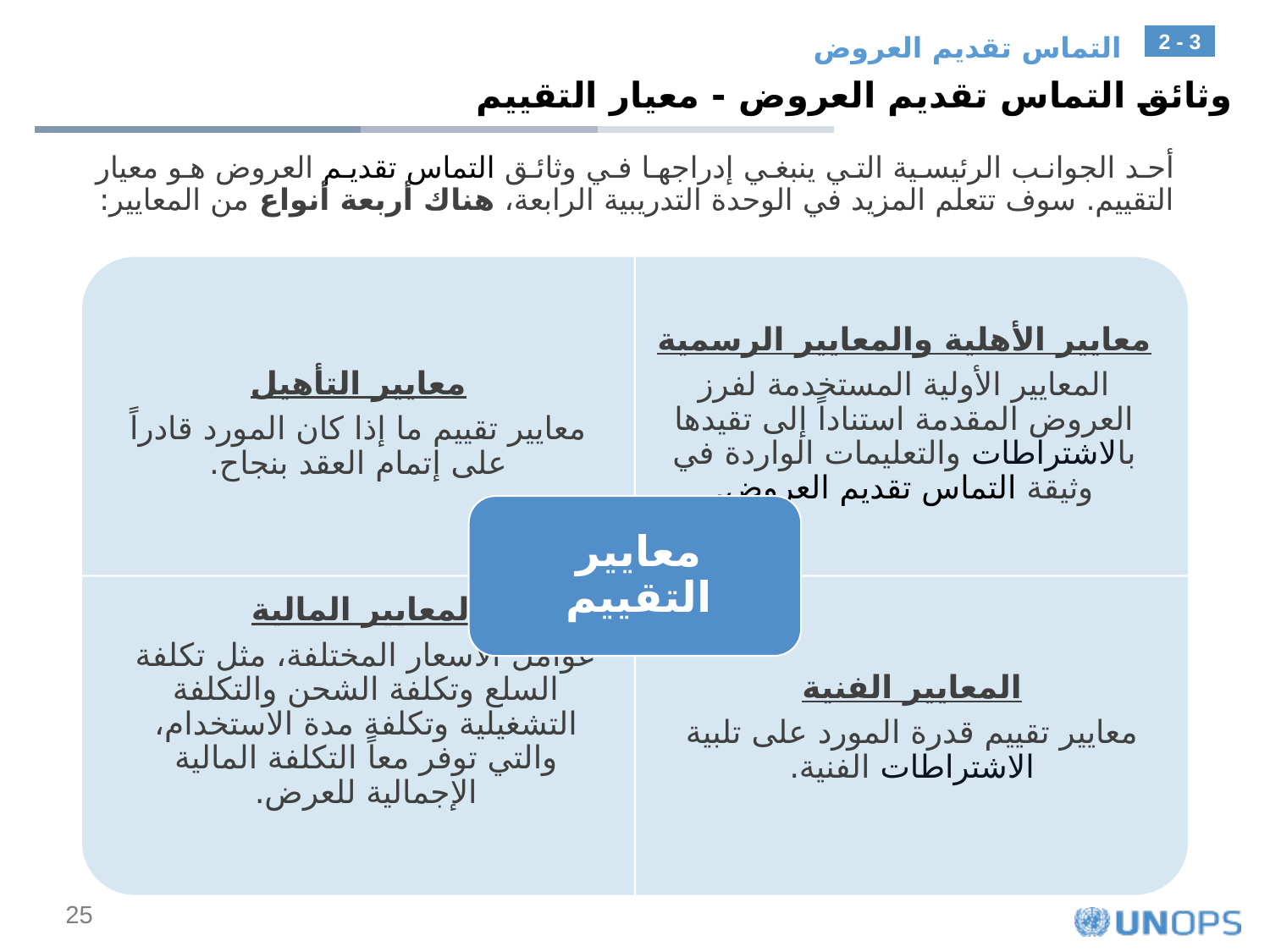

2 - 3
التماس تقديم العروض

وثائق التماس تقديم العروض - معيار التقييم

أحد الجوانب الرئيسية التي ينبغي إدراجها في وثائق التماس تقديم العروض هو معيار التقييم. سوف تتعلم المزيد في الوحدة التدريبية الرابعة، هناك أربعة أنواع من المعايير:
معايير التأهيل
معايير تقييم ما إذا كان المورد قادراً على إتمام العقد بنجاح.

معايير الأهلية والمعايير الرسمية
المعايير الأولية المستخدمة لفرز العروض المقدمة استناداً إلى تقيدها بالاشتراطات والتعليمات الواردة في وثيقة التماس تقديم العروض.
المعايير المالية
عوامل الأسعار المختلفة، مثل تكلفة السلع وتكلفة الشحن والتكلفة التشغيلية وتكلفة مدة الاستخدام، والتي توفر معاً التكلفة المالية الإجمالية للعرض.

المعايير الفنية
معايير تقييم قدرة المورد على تلبية الاشتراطات الفنية.
معايير التقييم